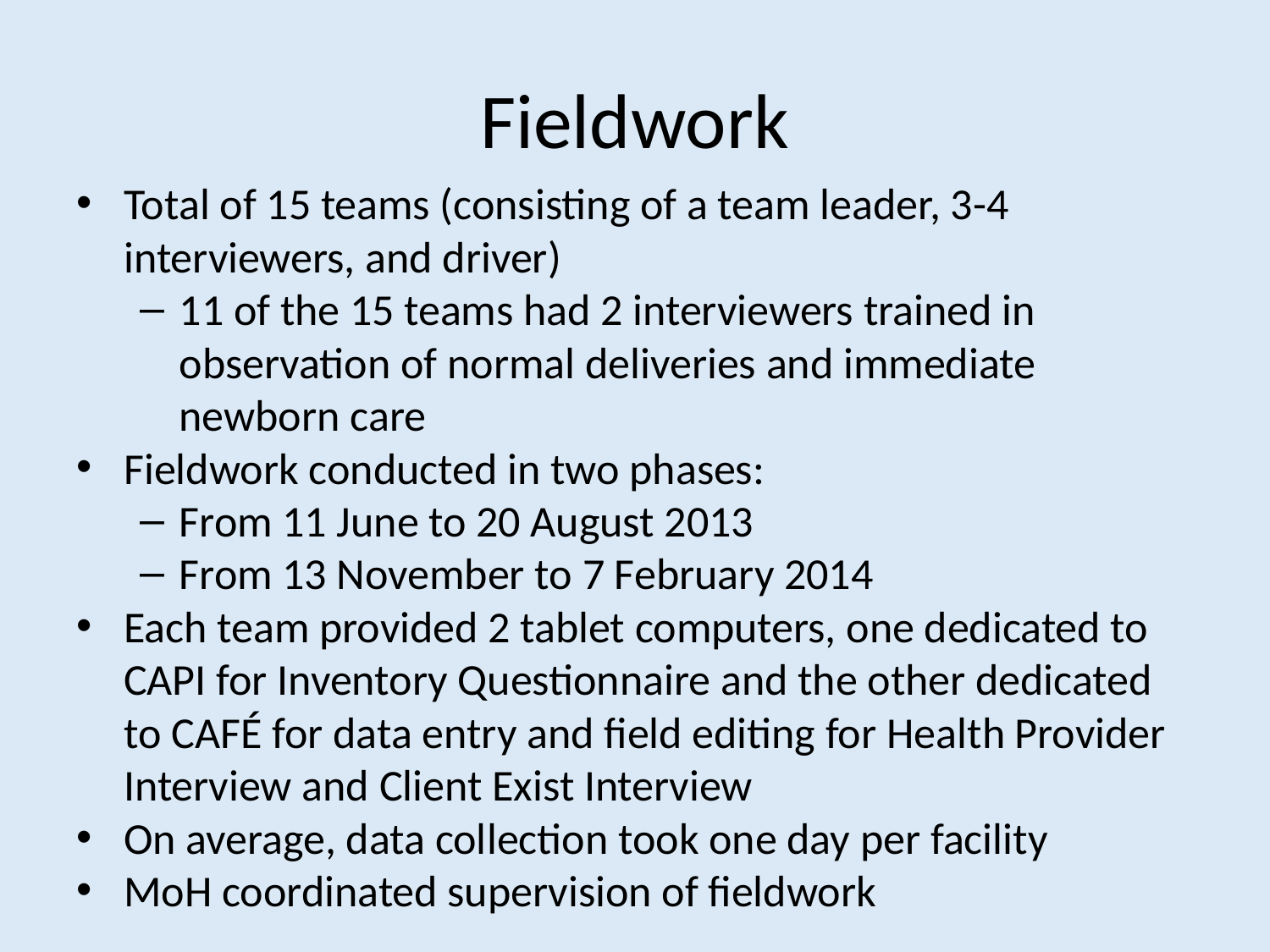

# Fieldwork
Total of 15 teams (consisting of a team leader, 3-4 interviewers, and driver)
11 of the 15 teams had 2 interviewers trained in observation of normal deliveries and immediate newborn care
Fieldwork conducted in two phases:
From 11 June to 20 August 2013
From 13 November to 7 February 2014
Each team provided 2 tablet computers, one dedicated to CAPI for Inventory Questionnaire and the other dedicated to CAFÉ for data entry and field editing for Health Provider Interview and Client Exist Interview
On average, data collection took one day per facility
MoH coordinated supervision of fieldwork